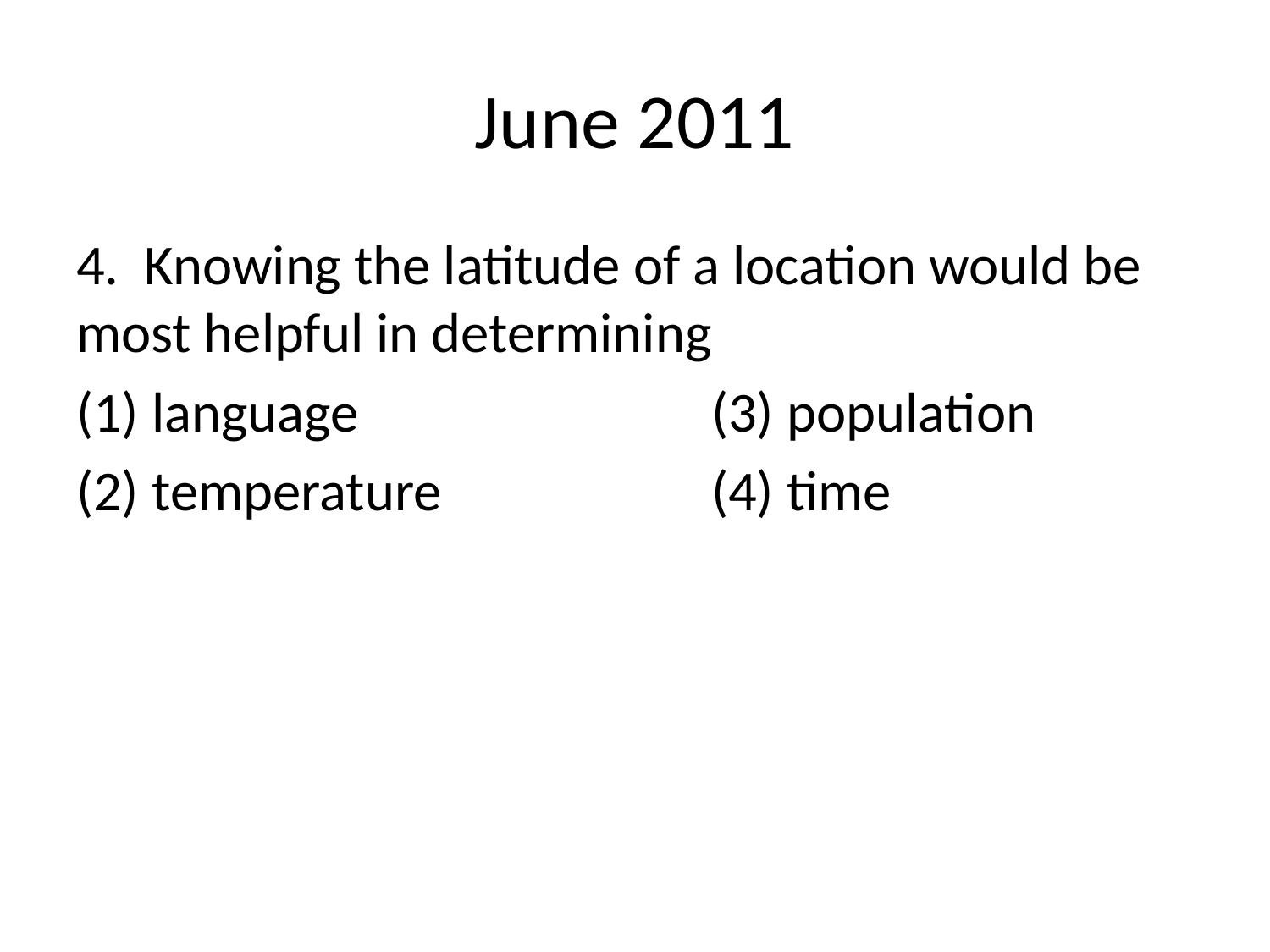

# June 2011
4.  Knowing the latitude of a location would be most helpful in determining
(1) language 			(3) population
(2) temperature 			(4) time